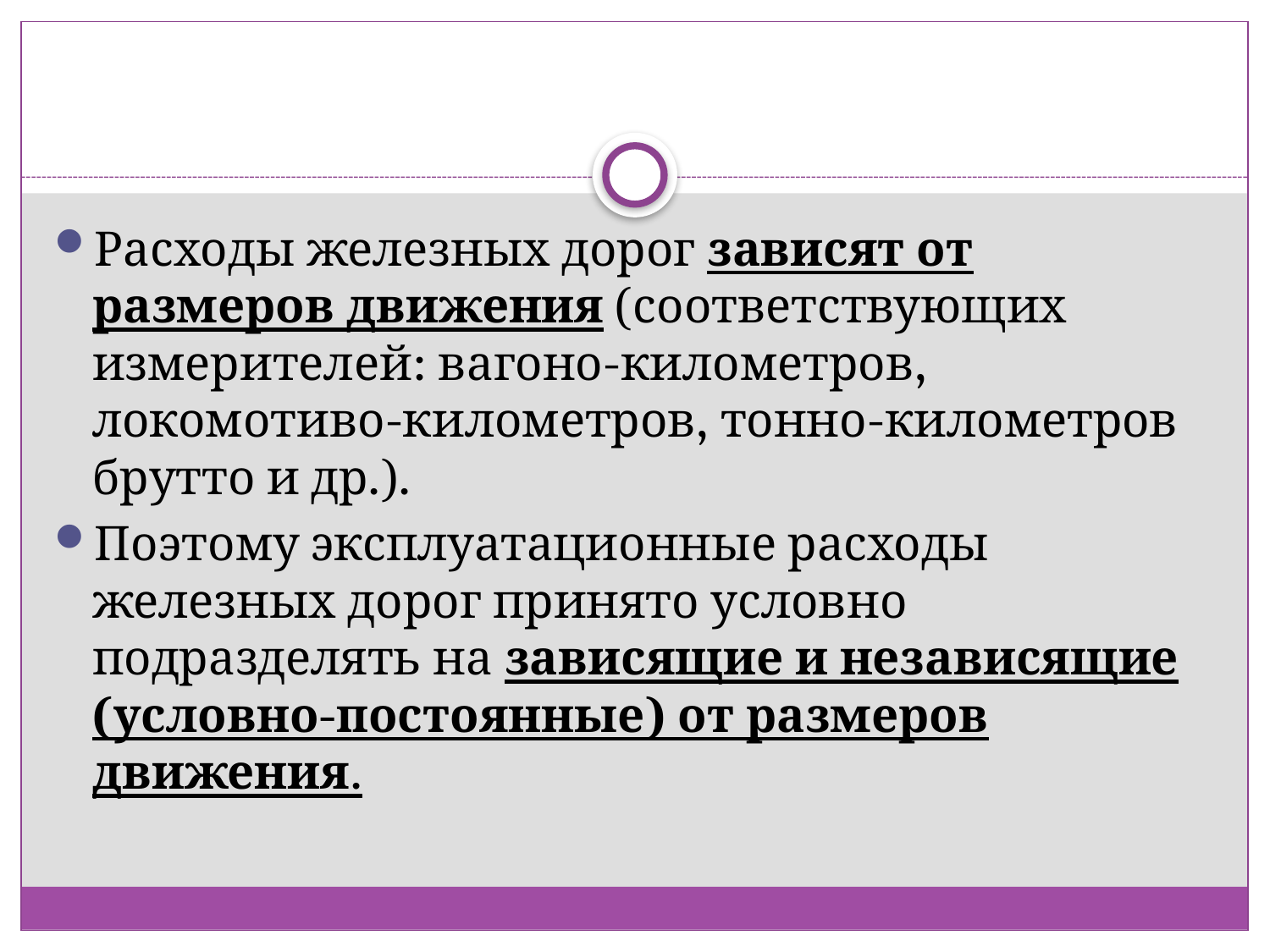

#
Расходы железных дорог зависят от размеров движения (соответствующих измерителей: вагоно-километров, локомотиво-километров, тонно-километров брутто и др.).
Поэтому эксплуатационные расходы железных дорог принято условно подразделять на зависящие и независящие (условно-постоянные) от размеров движения.